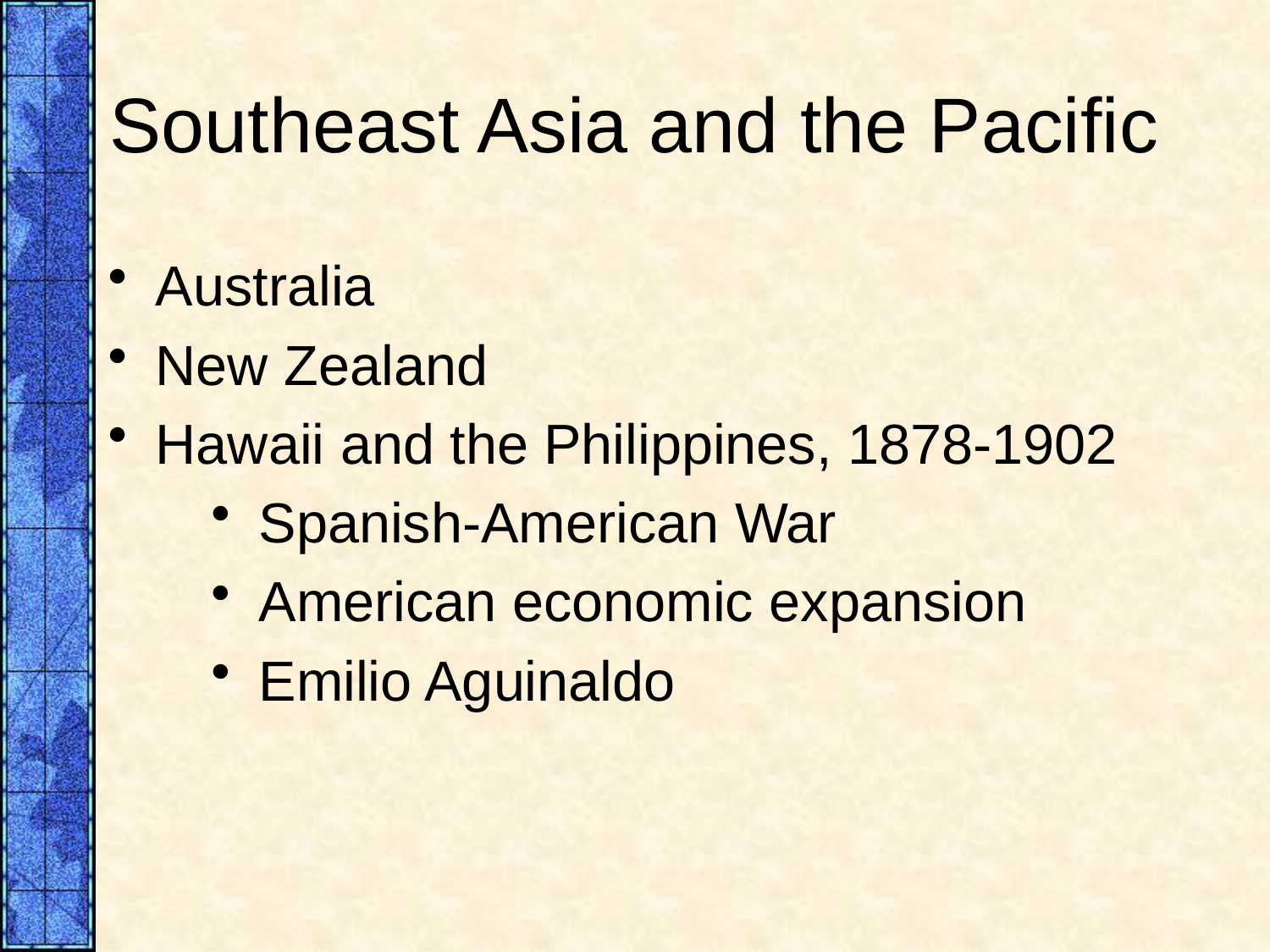

# Southeast Asia and the Pacific
Australia
New Zealand
Hawaii and the Philippines, 1878-1902
Spanish-American War
American economic expansion
Emilio Aguinaldo